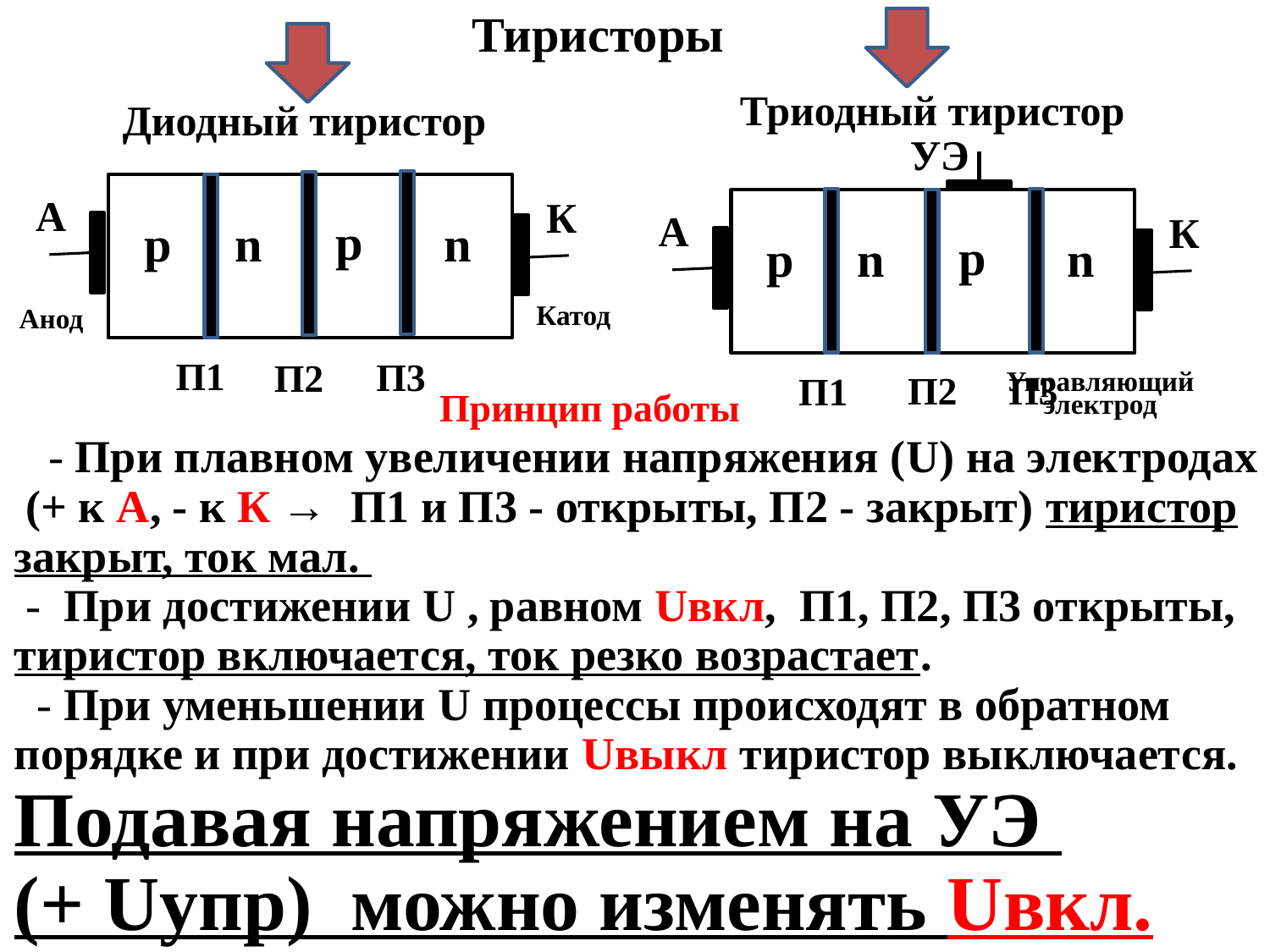

Тиристоры

Триодный тиристор
Диодный тиристор
УЭ

p
n
n

П2
П3
П1
А
К
p

p
n
n

П1
П3
П2
А
К
p

Катод
Анод
Управляющий электрод
     Принцип работы
   - При плавном увеличении напряжения (U) на электродах
 (+ к А, - к К →  П1 и П3 - открыты, П2 - закрыт) тиристор закрыт, ток мал.
 -  При достижении U , равном Uвкл,  П1, П2, П3 открыты, тиристор включается, ток резко возрастает.
  - При уменьшении U процессы происходят в обратном порядке и при достижении Uвыкл тиристор выключается. Подавая напряжением на УЭ
(+ Uупр)  можно изменять Uвкл.